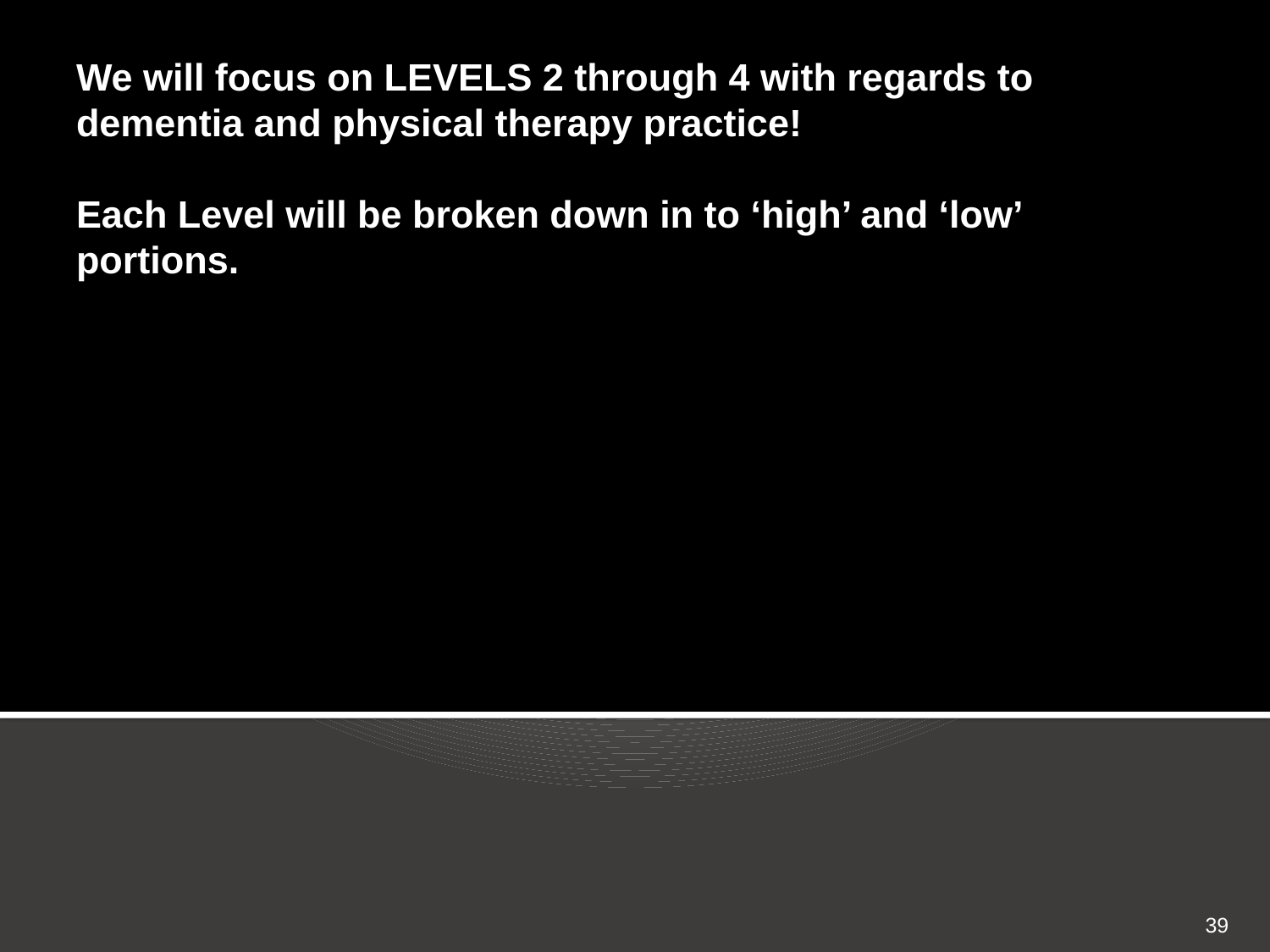

# We will focus on LEVELS 2 through 4 with regards to dementia and physical therapy practice! Each Level will be broken down in to ‘high’ and ‘low’ portions.
39